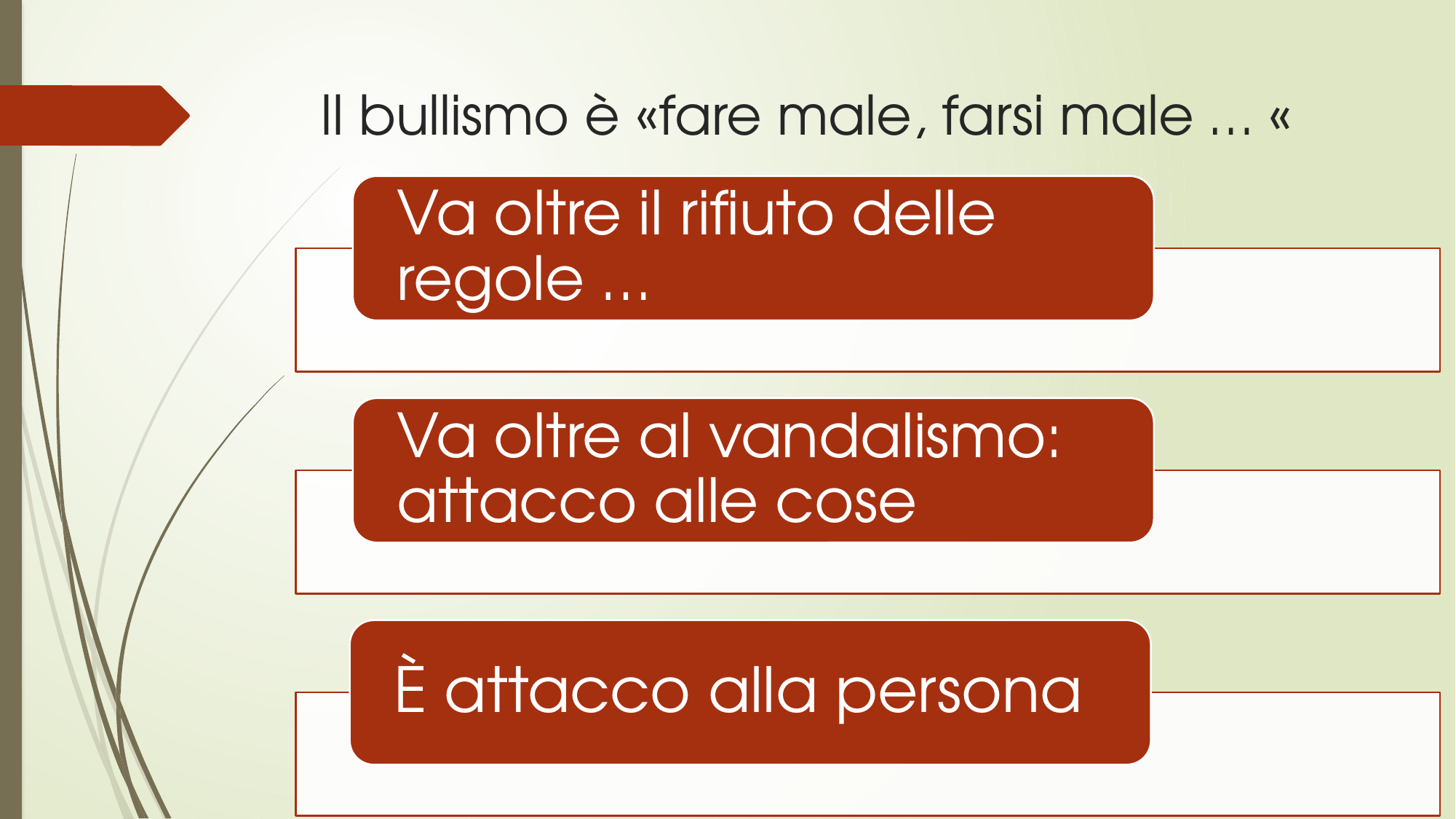

# Il bullismo è «fare male, farsi male … «
Va oltre il rifiuto delle regole …
Va oltre al vandalismo: attacco alle cose
È attacco alla persona